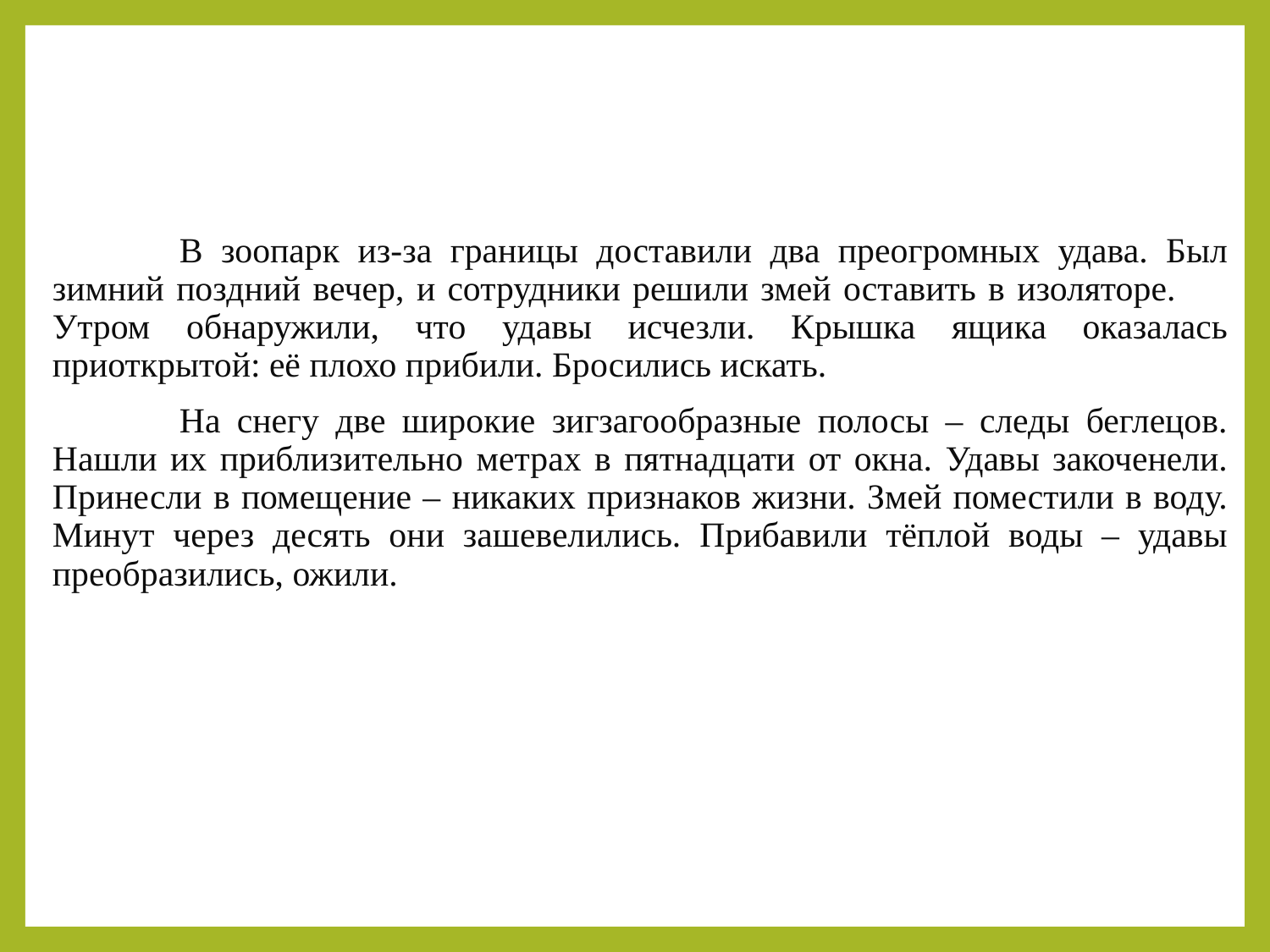

В зоопарк из-за границы доставили два преогромных удава. Был зимний поздний вечер, и сотрудники решили змей оставить в изоляторе. 	Утром обнаружили, что удавы исчезли. Крышка ящика оказалась приоткрытой: её плохо прибили. Бросились искать.
	На снегу две широкие зигзагообразные полосы – следы беглецов. Нашли их приблизительно метрах в пятнадцати от окна. Удавы закоченели. Принесли в помещение – никаких признаков жизни. Змей поместили в воду. Минут через десять они зашевелились. Прибавили тёплой воды – удавы преобразились, ожили.